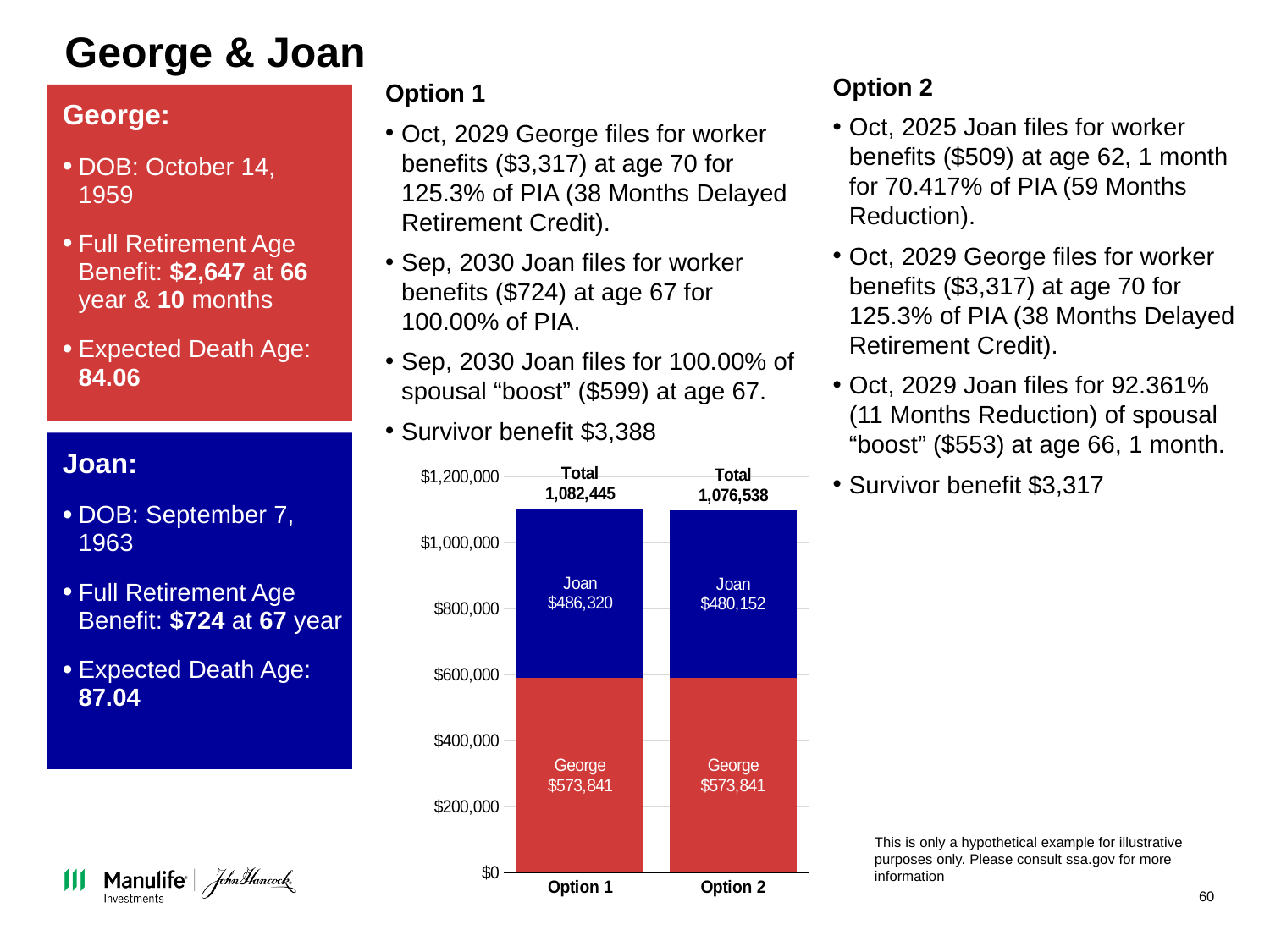

# George & Joan
Option 1
Oct, 2029 George files for worker benefits ($3,317) at age 70 for 125.3% of PIA (38 Months Delayed Retirement Credit).
Sep, 2030 Joan files for worker benefits ($724) at age 67 for 100.00% of PIA.
Sep, 2030 Joan files for 100.00% of spousal “boost” ($599) at age 67.
Survivor benefit $3,388
Option 2
Oct, 2025 Joan files for worker benefits ($509) at age 62, 1 month for 70.417% of PIA (59 Months Reduction).
Oct, 2029 George files for worker benefits ($3,317) at age 70 for 125.3% of PIA (38 Months Delayed Retirement Credit).
Oct, 2029 Joan files for 92.361% (11 Months Reduction) of spousal “boost” ($553) at age 66, 1 month.
Survivor benefit $3,317

George:
DOB: October 14, 1959
Full Retirement Age Benefit: $2,647 at 66 year & 10 months
Expected Death Age: 84.06
Joan:
DOB: September 7, 1963
Full Retirement Age Benefit: $724 at 67 year
Expected Death Age: 87.04

### Chart

| Category | George | Joan | Total |
|---|---|---|---|
| Option 1 | 589512.0 | 514857.0 | 1082445.0 |
| Option 2 | 589512.0 | 509496.0 | 1076538.0 |
This is only a hypothetical example for illustrative purposes only. Please consult ssa.gov for more information
60